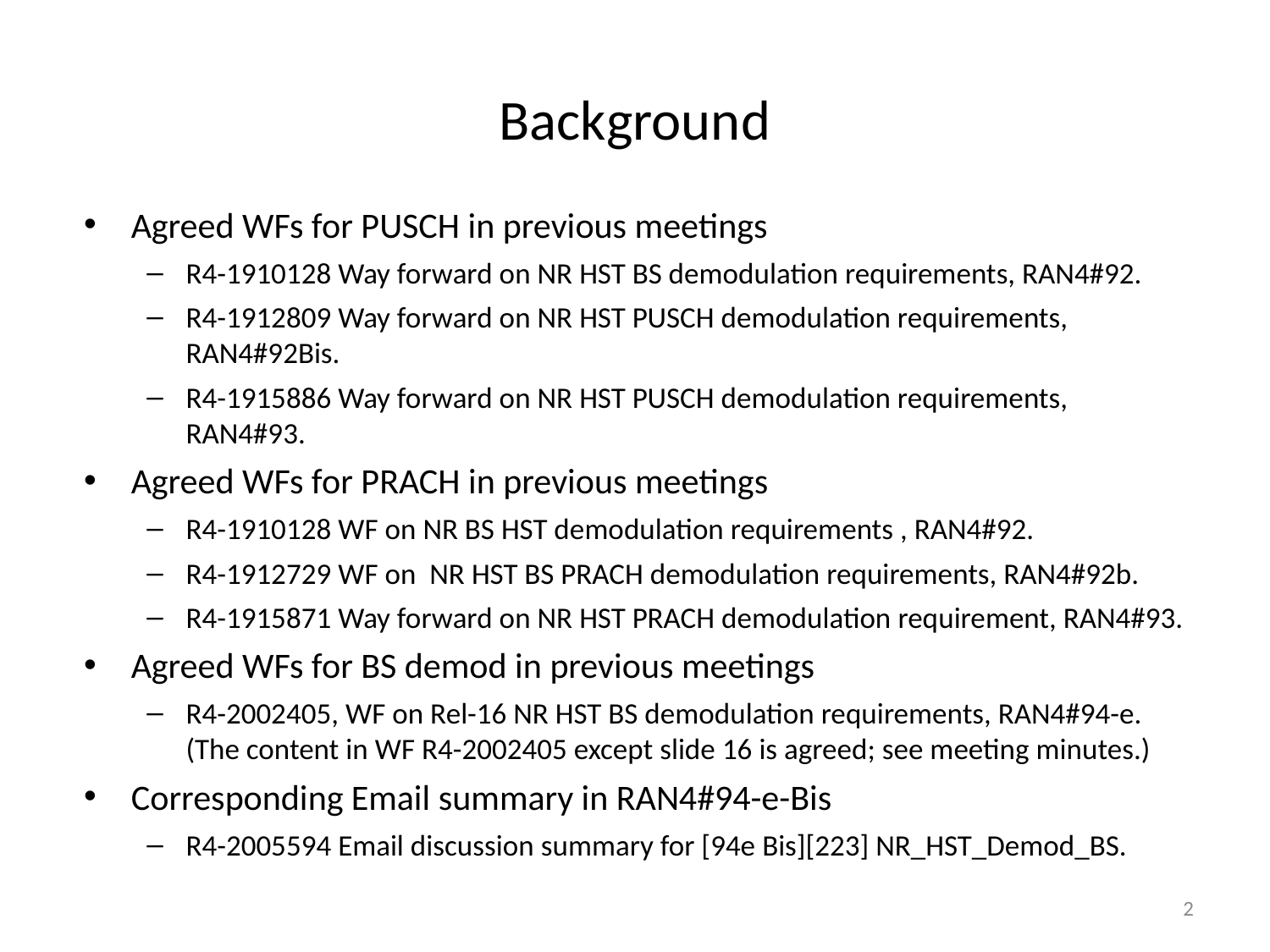

# Background
Agreed WFs for PUSCH in previous meetings
R4-1910128 Way forward on NR HST BS demodulation requirements, RAN4#92.
R4-1912809 Way forward on NR HST PUSCH demodulation requirements, RAN4#92Bis.
R4-1915886 Way forward on NR HST PUSCH demodulation requirements, RAN4#93.
Agreed WFs for PRACH in previous meetings
R4-1910128 WF on NR BS HST demodulation requirements , RAN4#92.
R4-1912729 WF on  NR HST BS PRACH demodulation requirements, RAN4#92b.
R4-1915871 Way forward on NR HST PRACH demodulation requirement, RAN4#93.
Agreed WFs for BS demod in previous meetings
R4-2002405, WF on Rel-16 NR HST BS demodulation requirements, RAN4#94-e.
(The content in WF R4-2002405 except slide 16 is agreed; see meeting minutes.)
Corresponding Email summary in RAN4#94-e-Bis
R4-2005594 Email discussion summary for [94e Bis][223] NR_HST_Demod_BS.
2